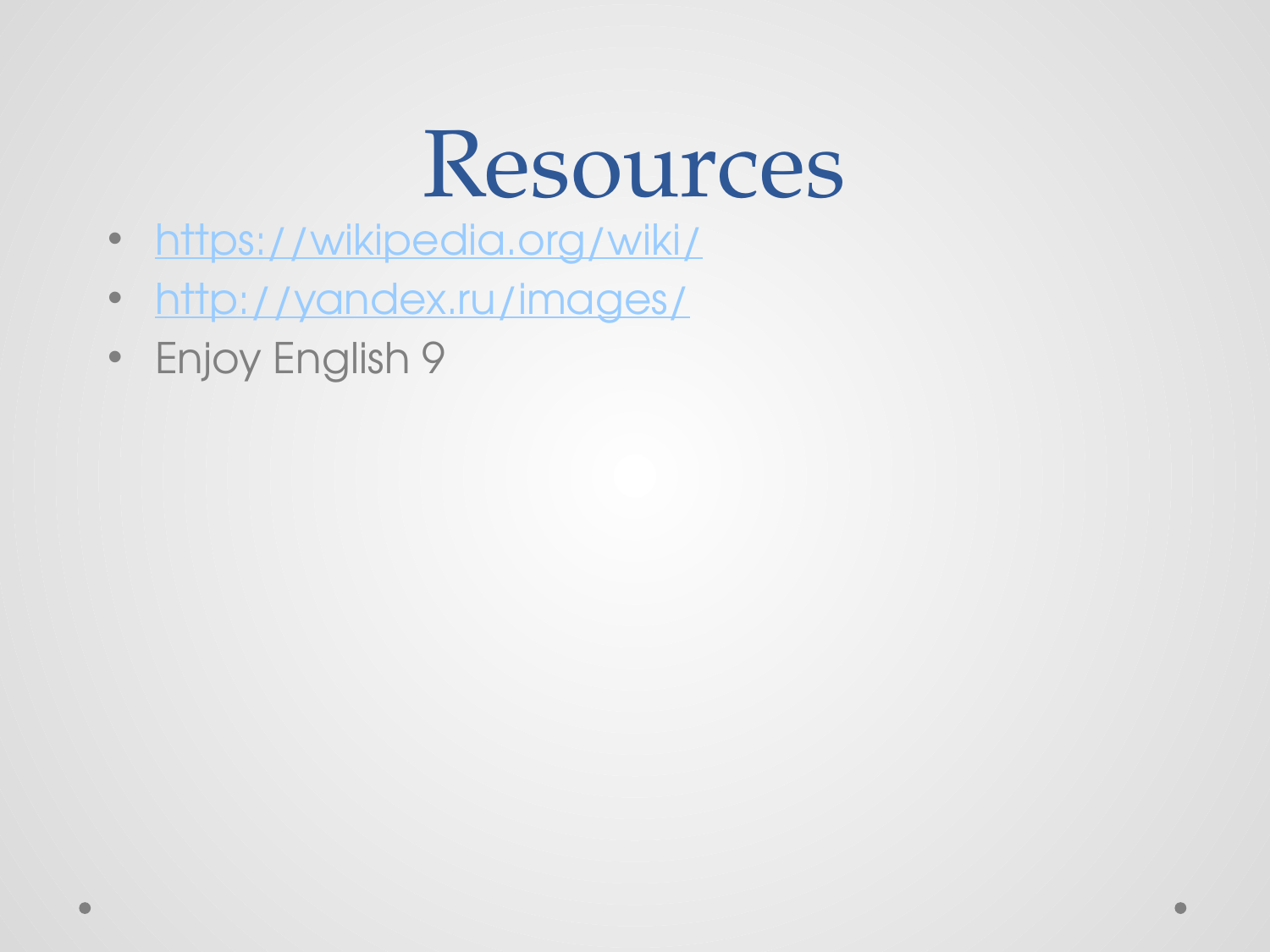

# Resources
https://wikipedia.org/wiki/
http://yandex.ru/images/
Enjoy English 9